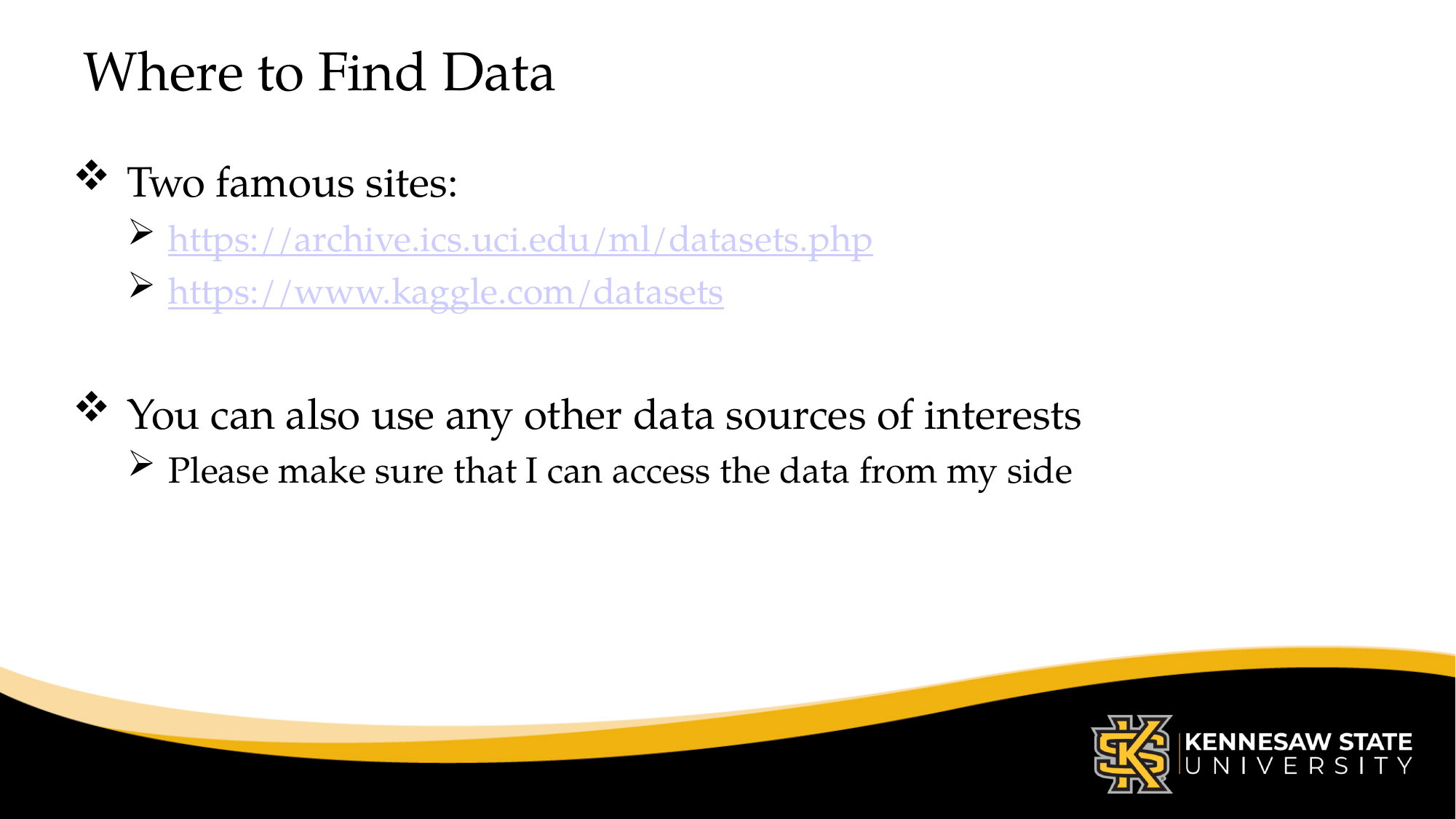

# Where to Find Data
Two famous sites:
https://archive.ics.uci.edu/ml/datasets.php
https://www.kaggle.com/datasets

You can also use any other data sources of interests
Please make sure that I can access the data from my side